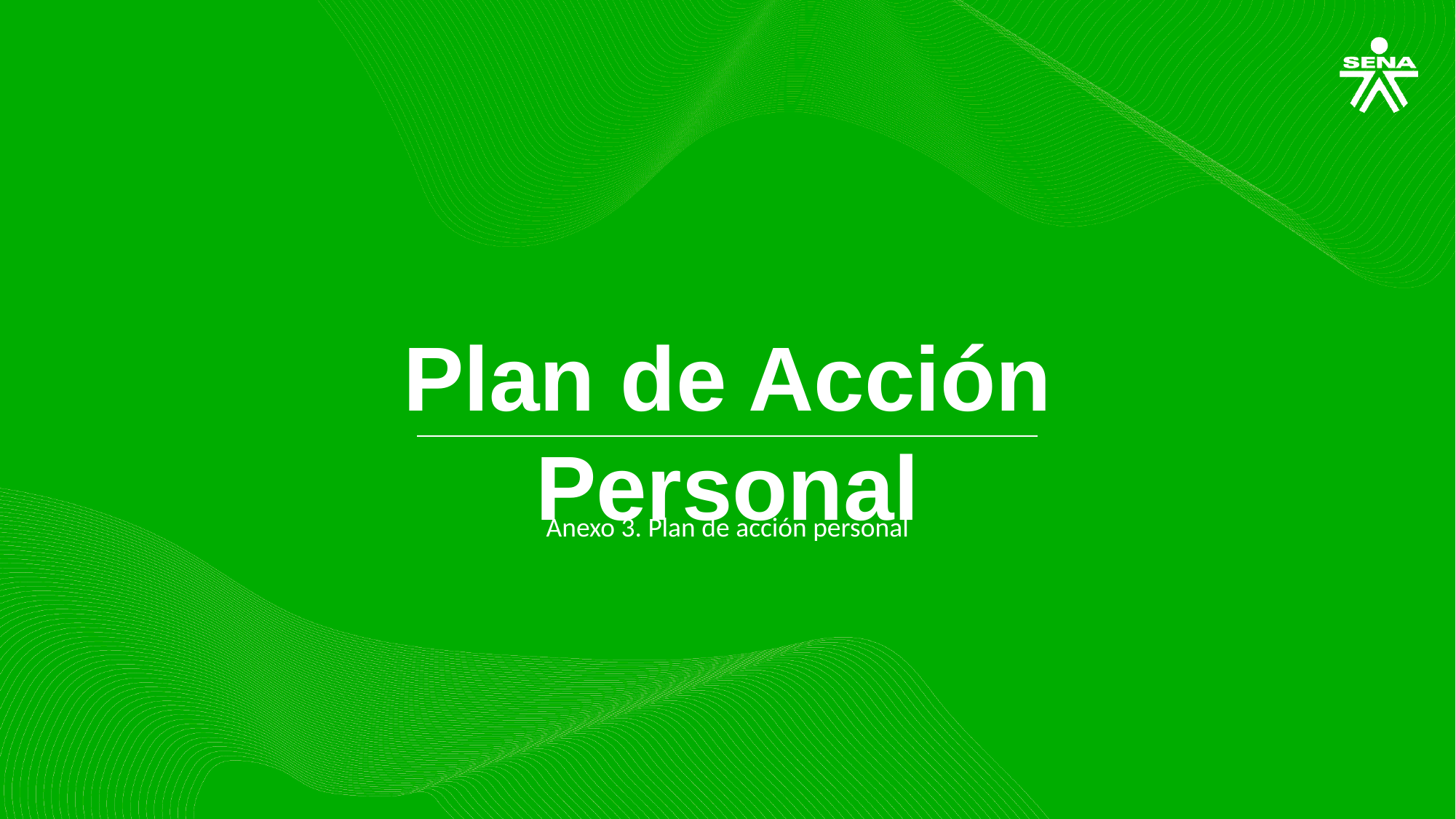

Plan de Acción Personal
Anexo 3. Plan de acción personal